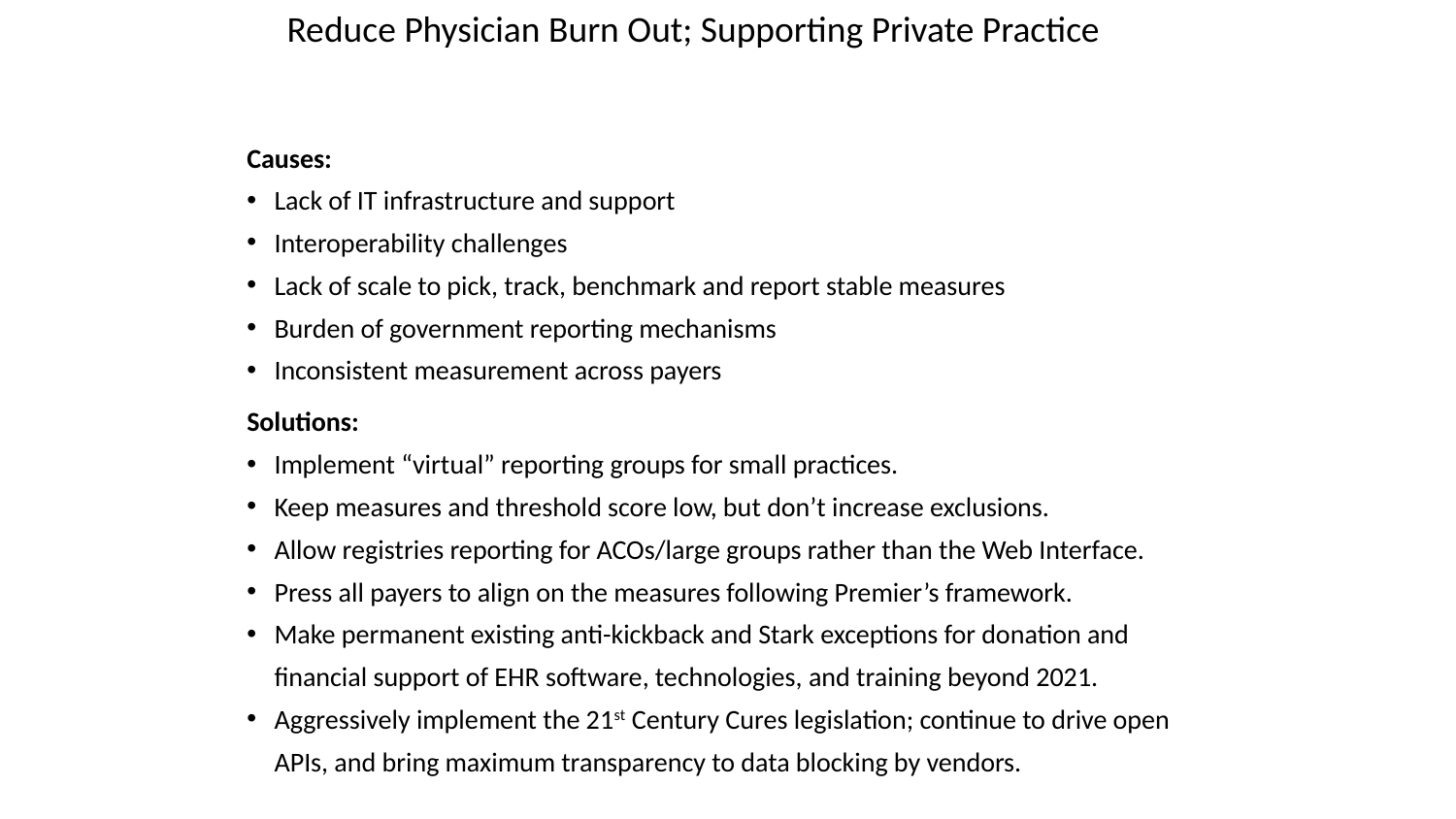

# Reduce Physician Burn Out; Supporting Private Practice
Causes:
Lack of IT infrastructure and support
Interoperability challenges
Lack of scale to pick, track, benchmark and report stable measures
Burden of government reporting mechanisms
Inconsistent measurement across payers
Solutions:
Implement “virtual” reporting groups for small practices.
Keep measures and threshold score low, but don’t increase exclusions.
Allow registries reporting for ACOs/large groups rather than the Web Interface.
Press all payers to align on the measures following Premier’s framework.
Make permanent existing anti-kickback and Stark exceptions for donation and financial support of EHR software, technologies, and training beyond 2021.
Aggressively implement the 21st Century Cures legislation; continue to drive open APIs, and bring maximum transparency to data blocking by vendors.